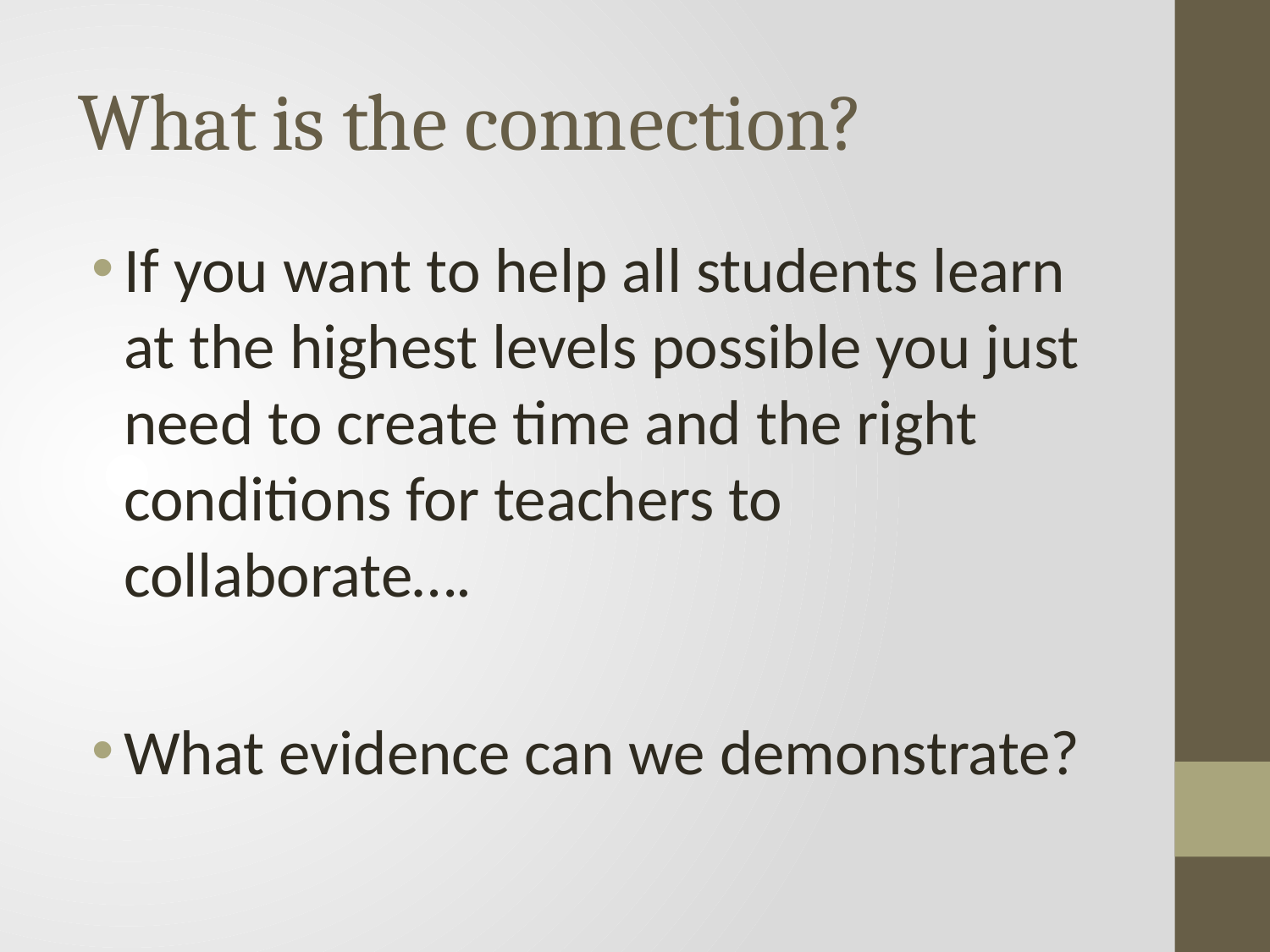

# What is the connection?
If you want to help all students learn at the highest levels possible you just need to create time and the right conditions for teachers to collaborate….

What evidence can we demonstrate?